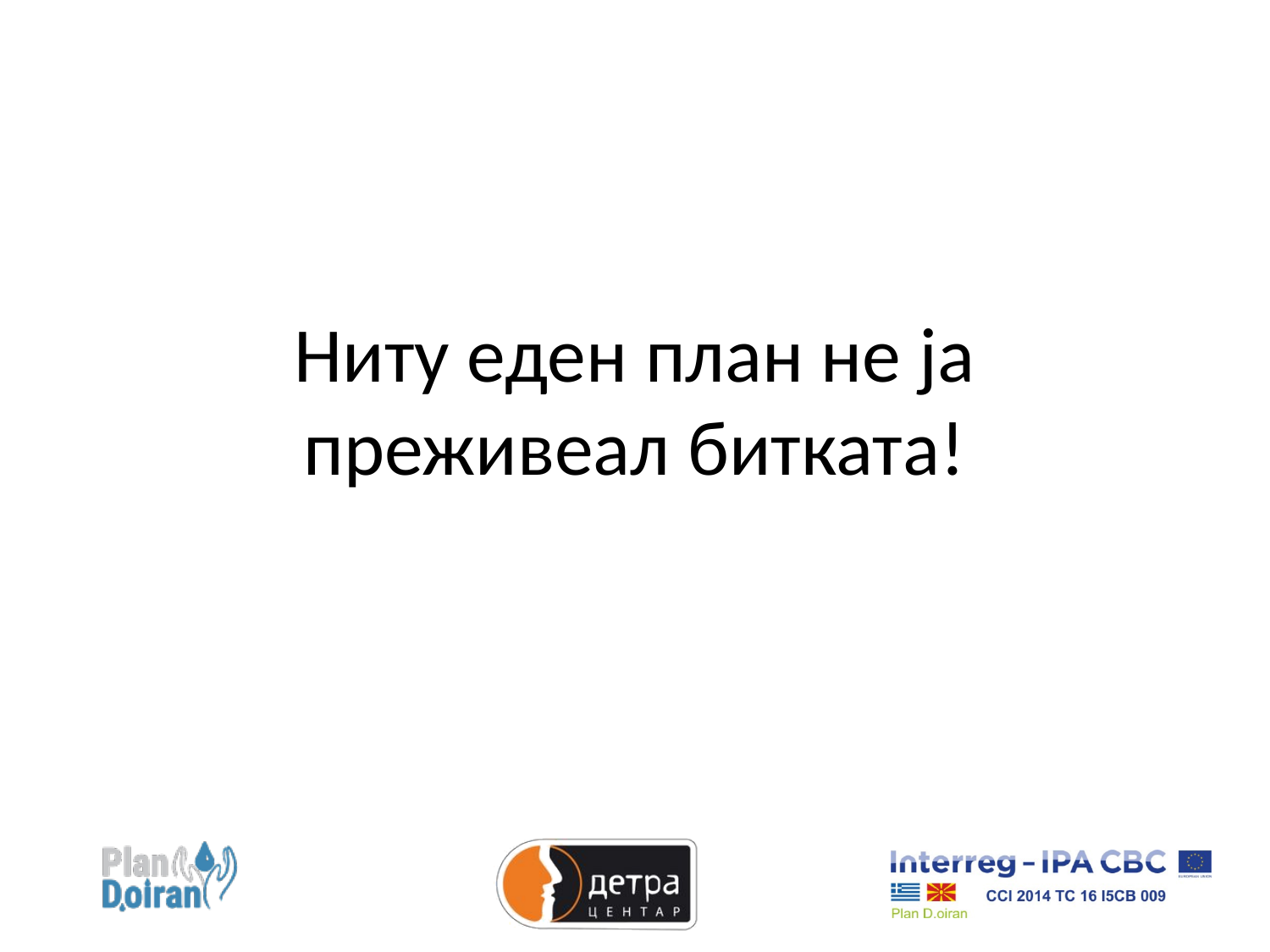

# Ниту еден план не ја преживеал битката!